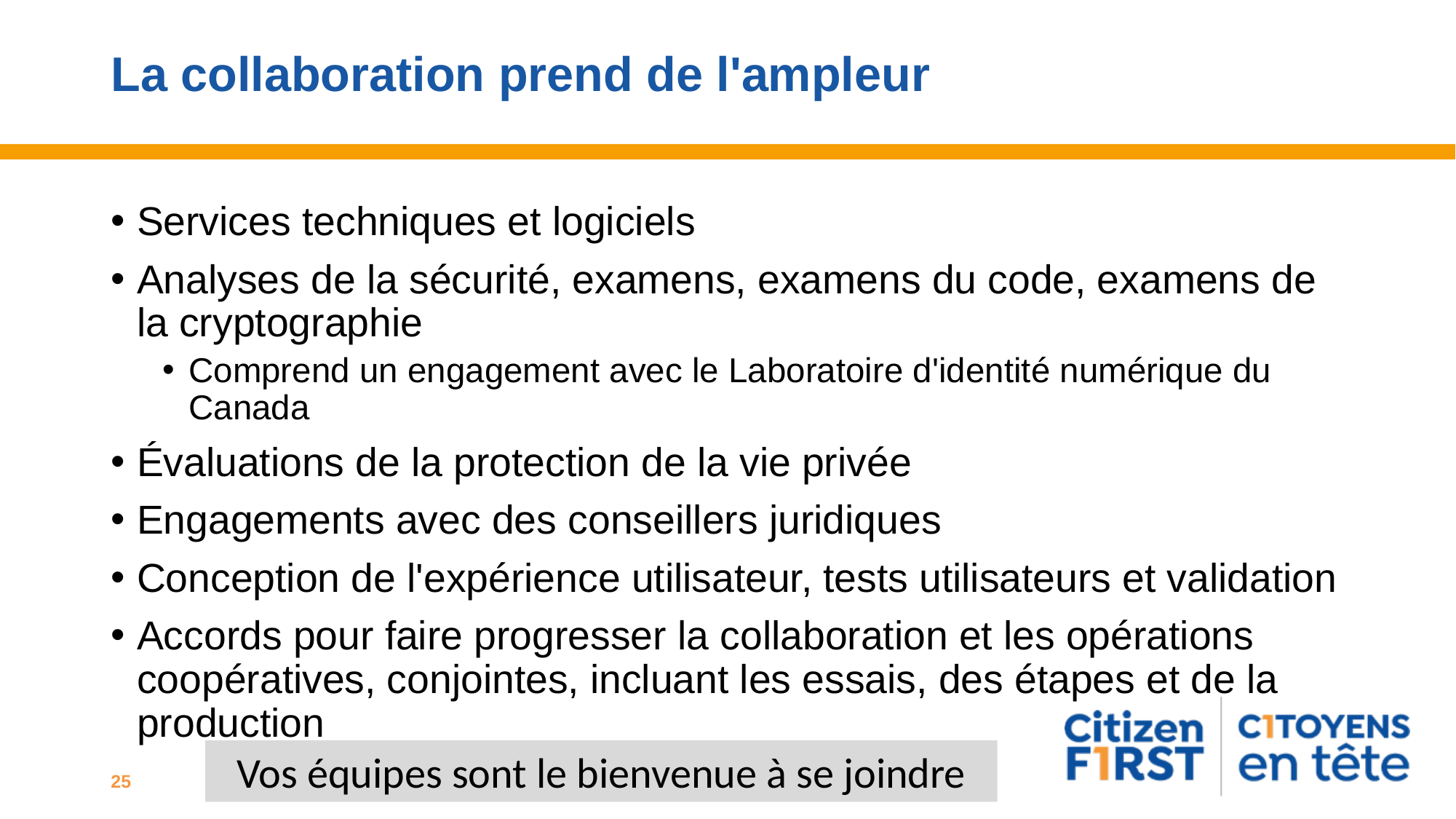

# La collaboration prend de l'ampleur
Services techniques et logiciels
Analyses de la sécurité, examens, examens du code, examens de la cryptographie
Comprend un engagement avec le Laboratoire d'identité numérique du Canada
Évaluations de la protection de la vie privée
Engagements avec des conseillers juridiques
Conception de l'expérience utilisateur, tests utilisateurs et validation
Accords pour faire progresser la collaboration et les opérations coopératives, conjointes, incluant les essais, des étapes et de la production

Vos équipes sont le bienvenue à se joindre
25